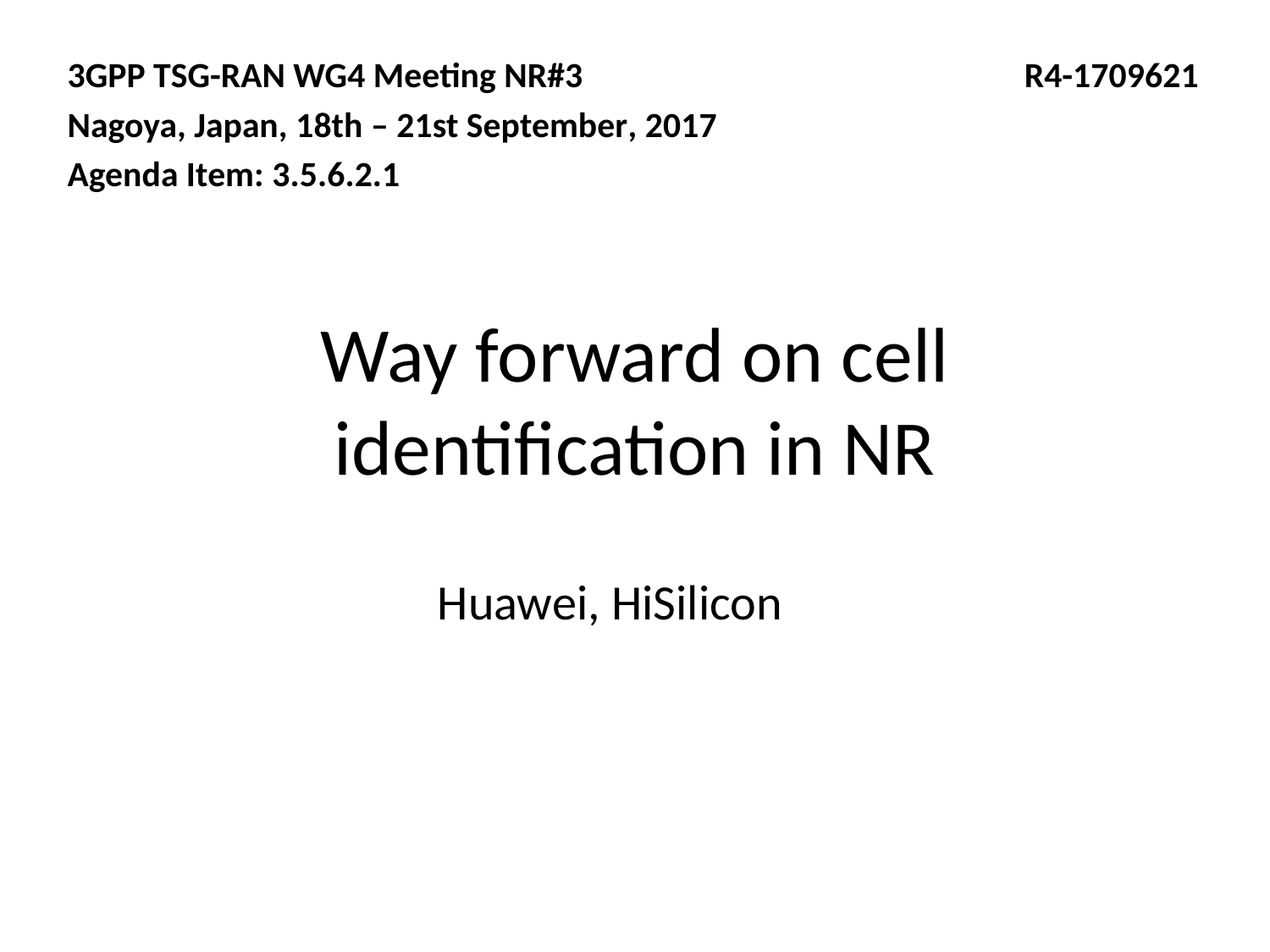

3GPP TSG-RAN WG4 Meeting NR#3                                                       R4-1709621
Nagoya, Japan, 18th – 21st September, 2017
Agenda Item: 3.5.6.2.1
# Way forward on cell identification in NR
Huawei, HiSilicon